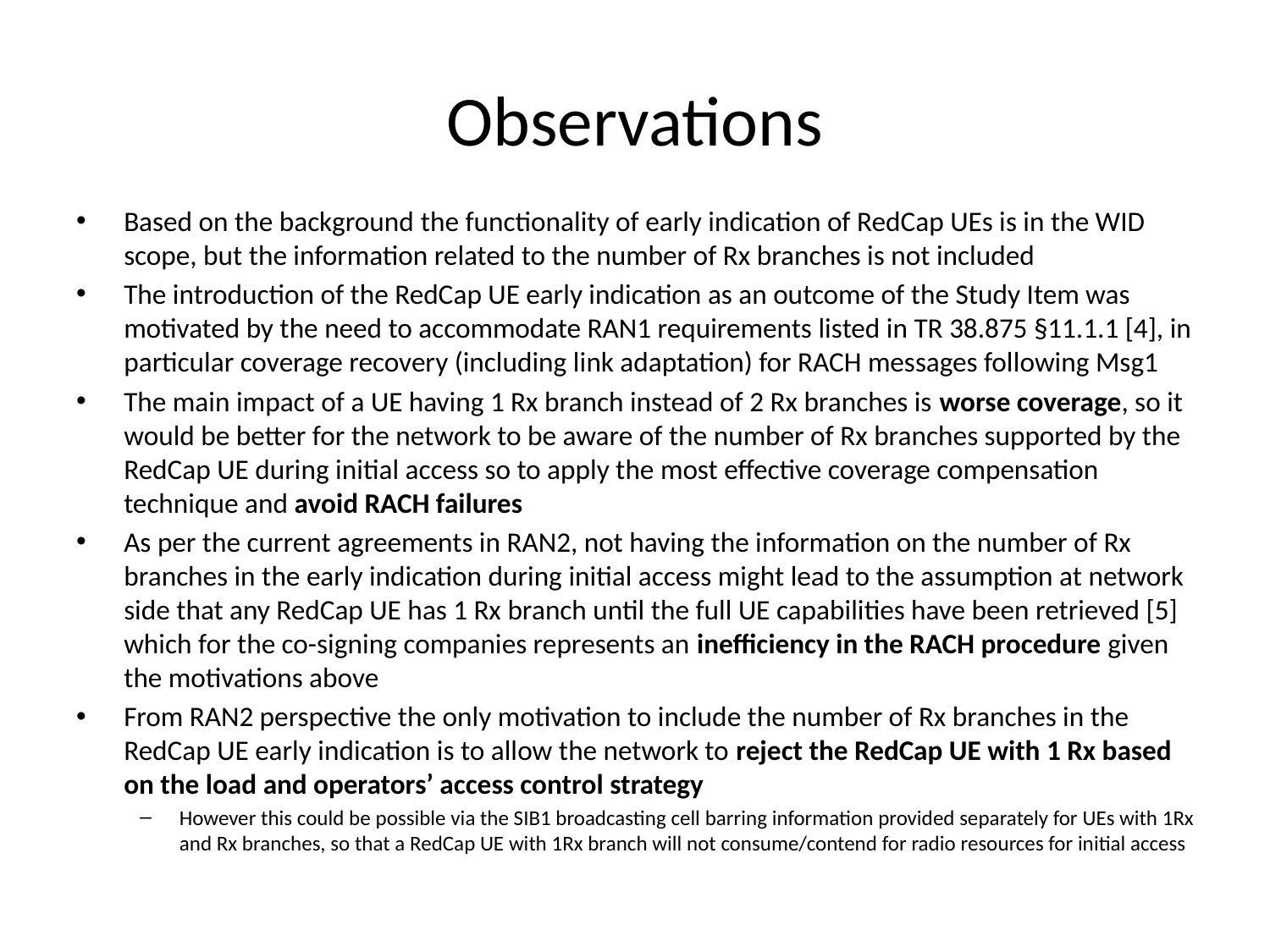

# Observations
Based on the background the functionality of early indication of RedCap UEs is in the WID scope, but the information related to the number of Rx branches is not included
The introduction of the RedCap UE early indication as an outcome of the Study Item was motivated by the need to accommodate RAN1 requirements listed in TR 38.875 §11.1.1 [4], in particular coverage recovery (including link adaptation) for RACH messages following Msg1
The main impact of a UE having 1 Rx branch instead of 2 Rx branches is worse coverage, so it would be better for the network to be aware of the number of Rx branches supported by the RedCap UE during initial access so to apply the most effective coverage compensation technique and avoid RACH failures
As per the current agreements in RAN2, not having the information on the number of Rx branches in the early indication during initial access might lead to the assumption at network side that any RedCap UE has 1 Rx branch until the full UE capabilities have been retrieved [5] which for the co-signing companies represents an inefficiency in the RACH procedure given the motivations above
From RAN2 perspective the only motivation to include the number of Rx branches in the RedCap UE early indication is to allow the network to reject the RedCap UE with 1 Rx based on the load and operators’ access control strategy
However this could be possible via the SIB1 broadcasting cell barring information provided separately for UEs with 1Rx and Rx branches, so that a RedCap UE with 1Rx branch will not consume/contend for radio resources for initial access